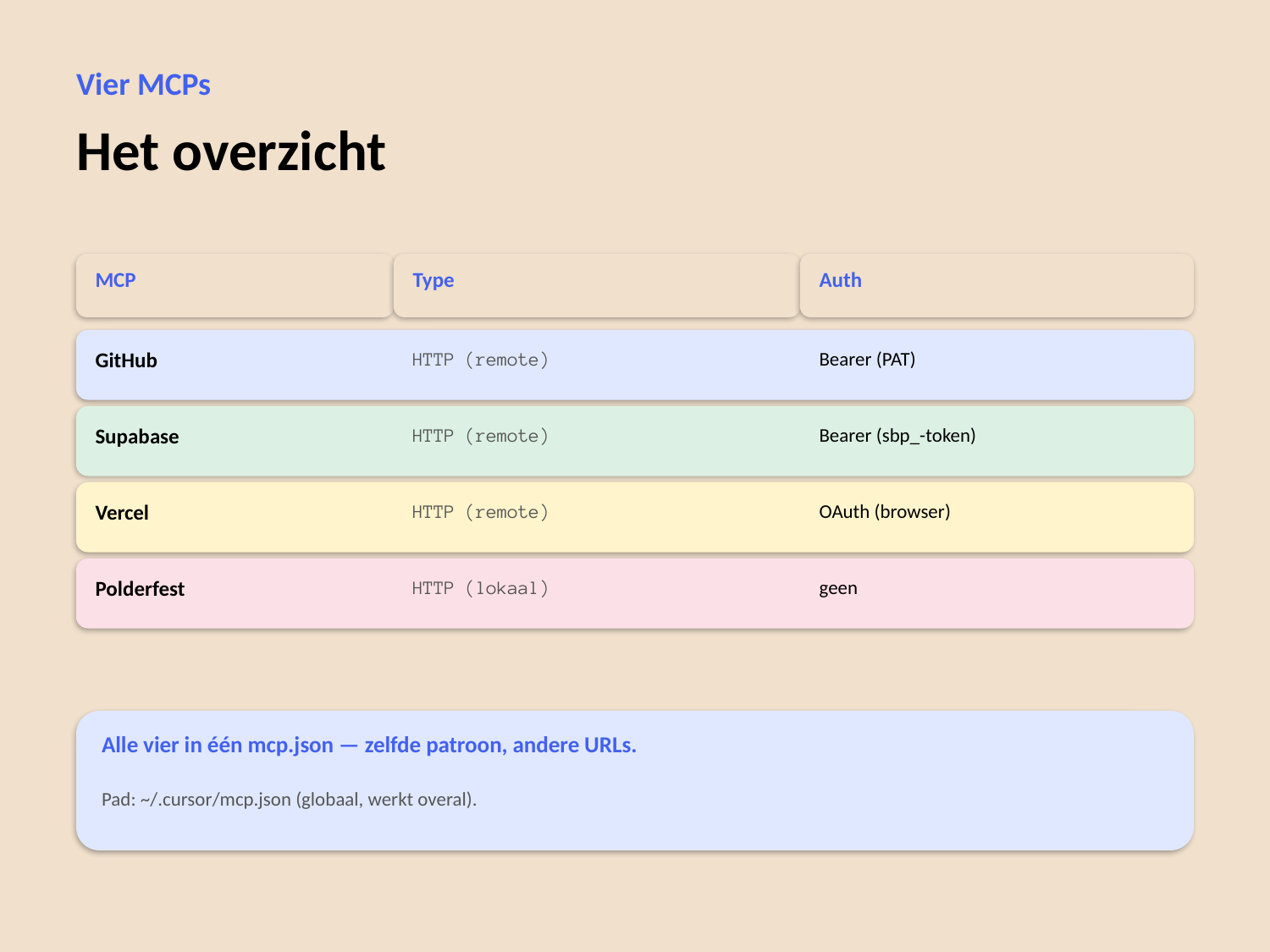

Vier MCPs
Het overzicht

MCP
Type
Auth

GitHub
HTTP (remote)
Bearer (PAT)

Supabase
HTTP (remote)
Bearer (sbp_-token)

Vercel
HTTP (remote)
OAuth (browser)

Polderfest
HTTP (lokaal)
geen

Alle vier in één mcp.json — zelfde patroon, andere URLs.
Pad: ~/.cursor/mcp.json (globaal, werkt overal).